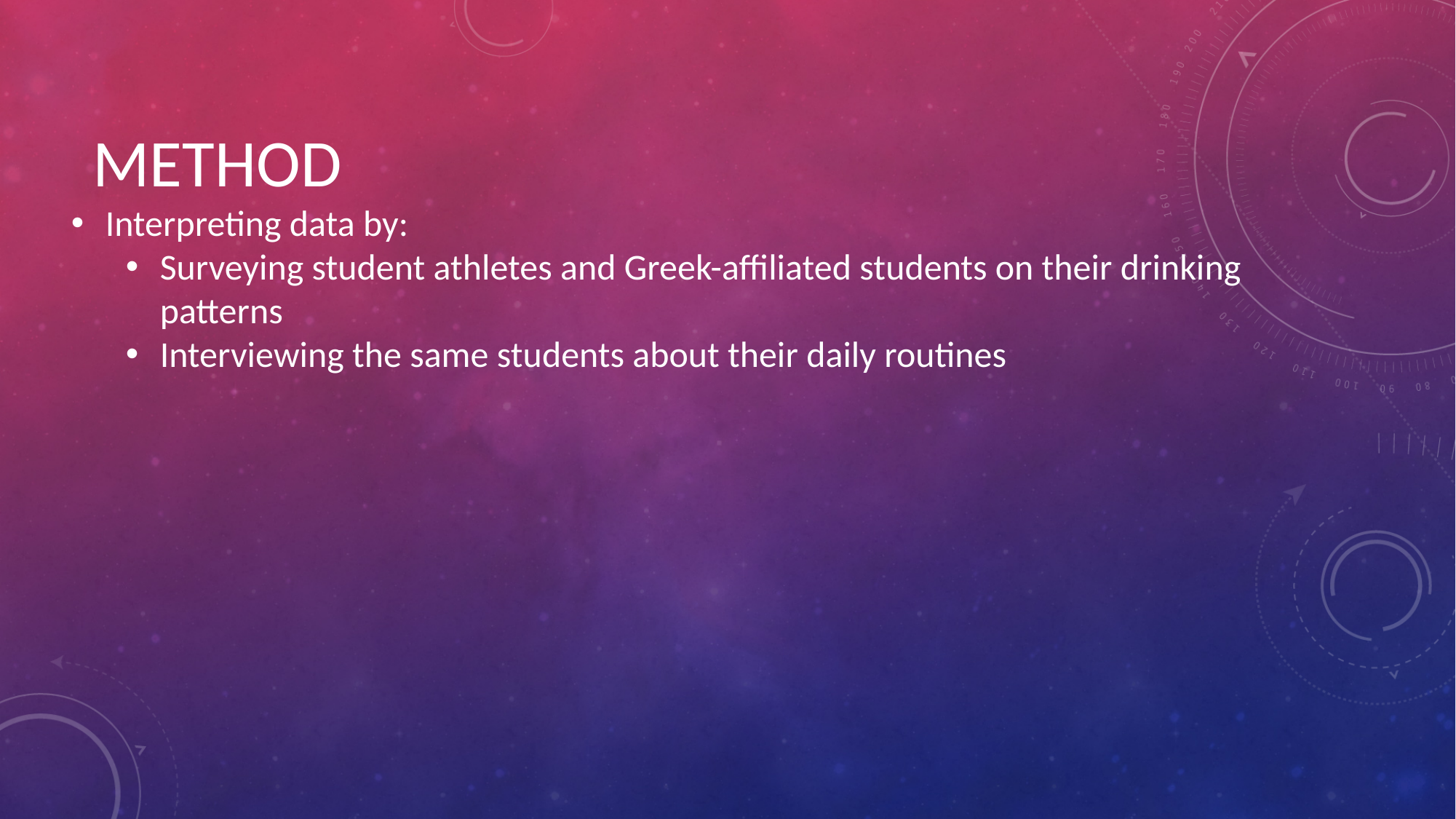

# method
Interpreting data by:
Surveying student athletes and Greek-affiliated students on their drinking patterns
Interviewing the same students about their daily routines